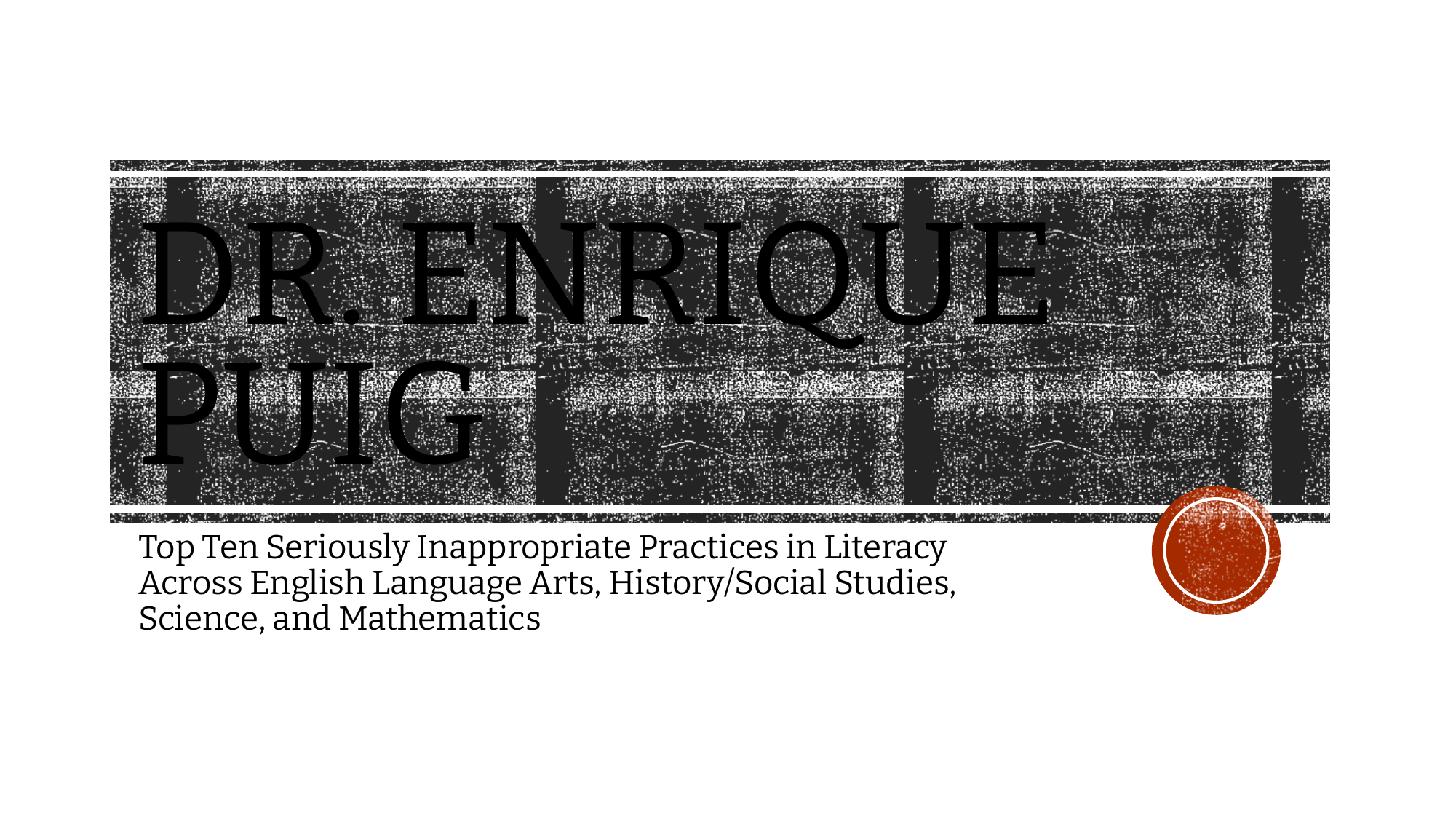

# Dr. Enrique puig
Top Ten Seriously Inappropriate Practices in Literacy Across English Language Arts, History/Social Studies, Science, and Mathematics